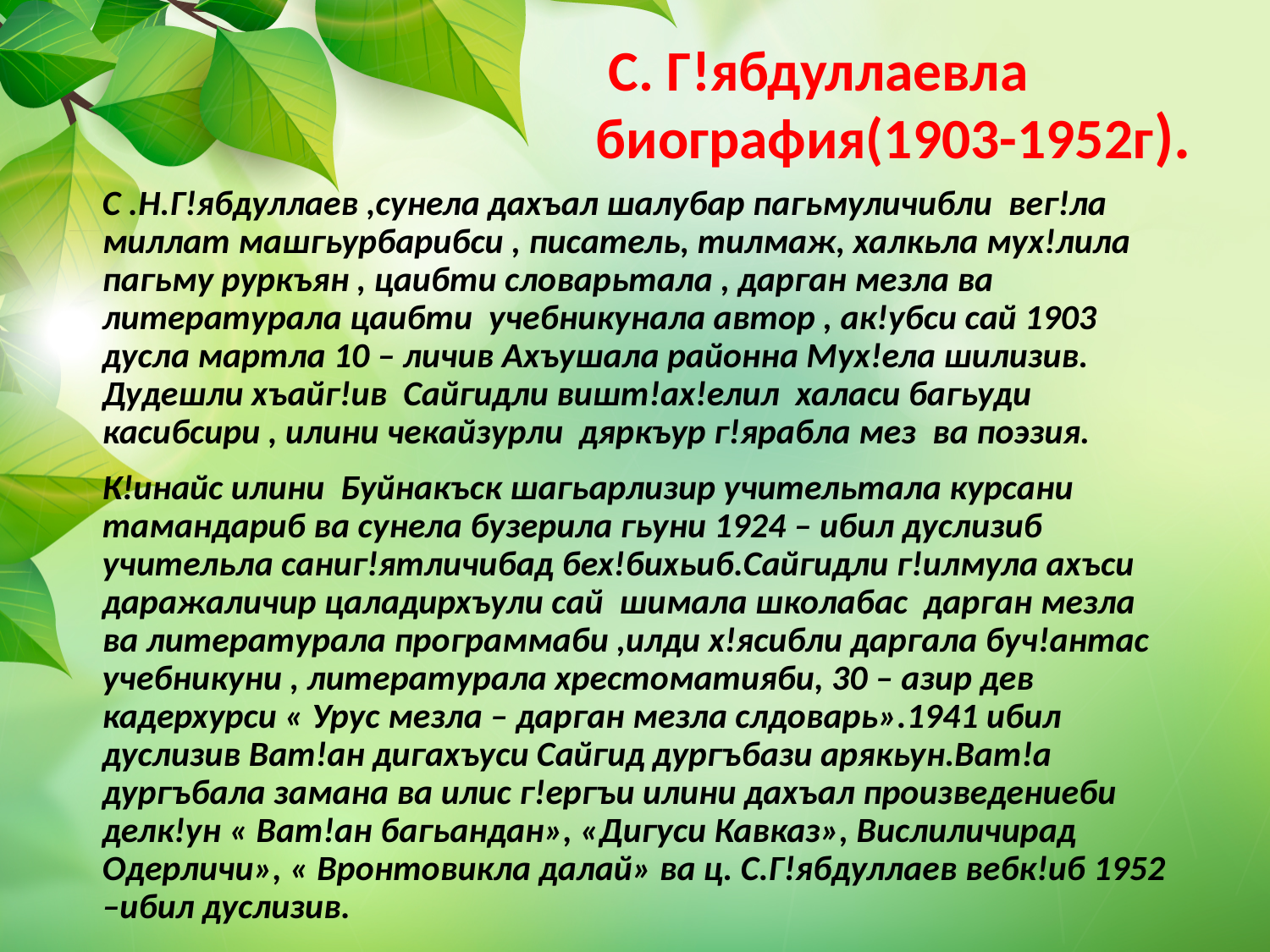

# С. Г!ябдуллаевла биография(1903-1952г).
С .Н.Г!ябдуллаев ,сунела дахъал шалубар пагьмуличибли  вег!ла миллат машгьурбарибси , писатель, тилмаж, халкьла мух!лила пагьму руркъян , цаибти словарьтала , дарган мезла ва литературала цаибти  учебникунала автор , ак!убси сай 1903 дусла мартла 10 – личив Ахъушала районна Мух!ела шилизив. Дудешли хъайг!ив  Сайгидли вишт!ах!елил  халаси багьуди касибсири , илини чекайзурли  дяркъур г!ярабла мез  ва поэзия.
К!инайс илини  Буйнакъск шагьарлизир учительтала курсани тамандариб ва сунела бузерила гьуни 1924 – ибил дуслизиб учительла саниг!ятличибад бех!бихьиб.Сайгидли г!илмула ахъси даражаличир цаладирхъули сай  шимала школабас  дарган мезла ва литературала программаби ,илди х!ясибли даргала буч!антас учебникуни , литературала хрестоматияби, 30 – азир дев кадерхурси « Урус мезла – дарган мезла слдоварь».1941 ибил дуслизив Ват!ан дигахъуси Сайгид дургъбази арякьун.Ват!а дургъбала замана ва илис г!ергъи илини дахъал произведениеби делк!ун « Ват!ан багьандан», «Дигуси Кавказ», Вислиличирад Одерличи», « Вронтовикла далай» ва ц. С.Г!ябдуллаев вебк!иб 1952 –ибил дуслизив.